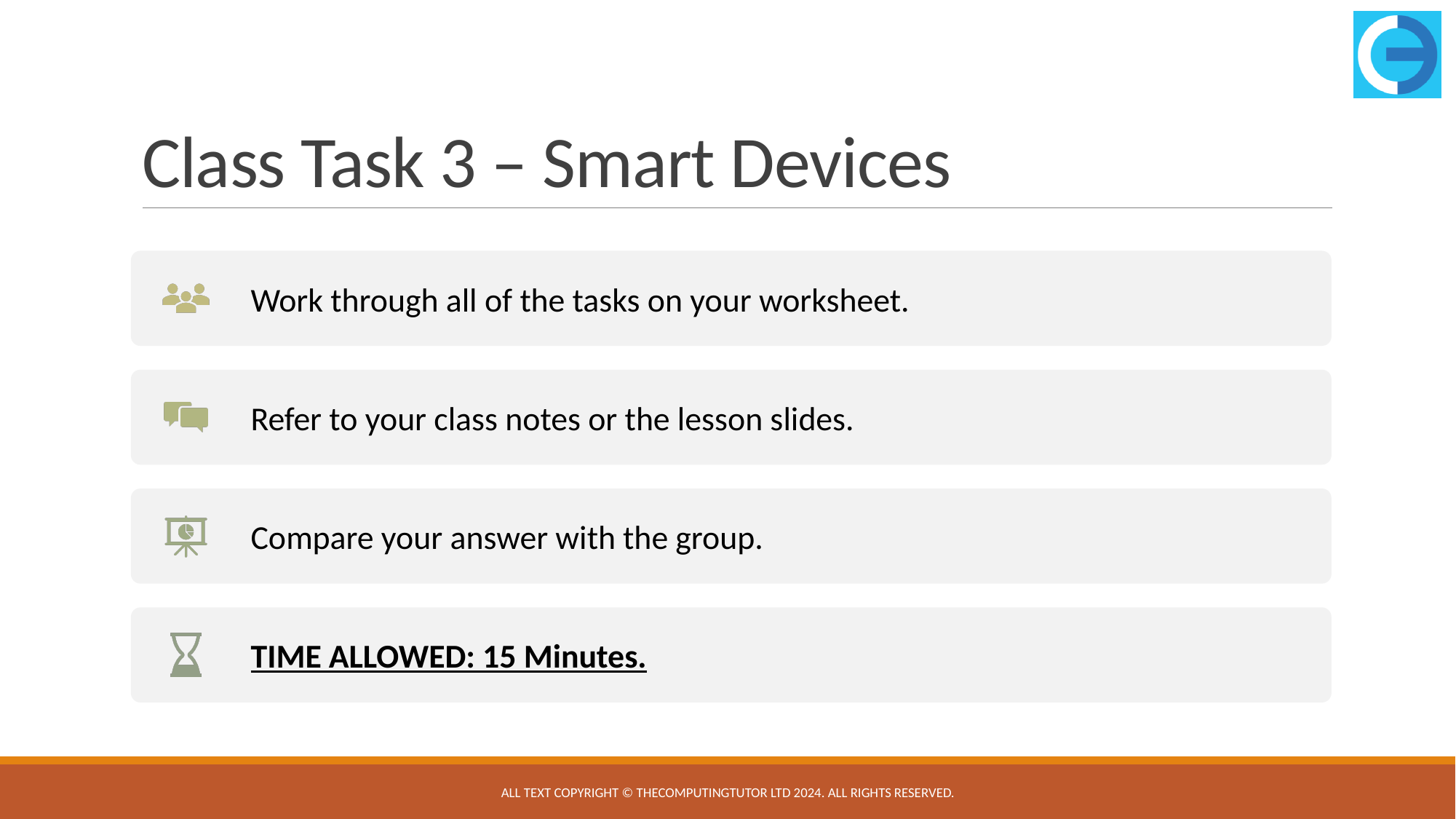

# Class Task 3 – Smart Devices
Work through all of the tasks on your worksheet.
Refer to your class notes or the lesson slides.
Compare your answer with the group.
TIME ALLOWED: 15 Minutes.
All text copyright © TheComputingTutor Ltd 2024. All rights Reserved.